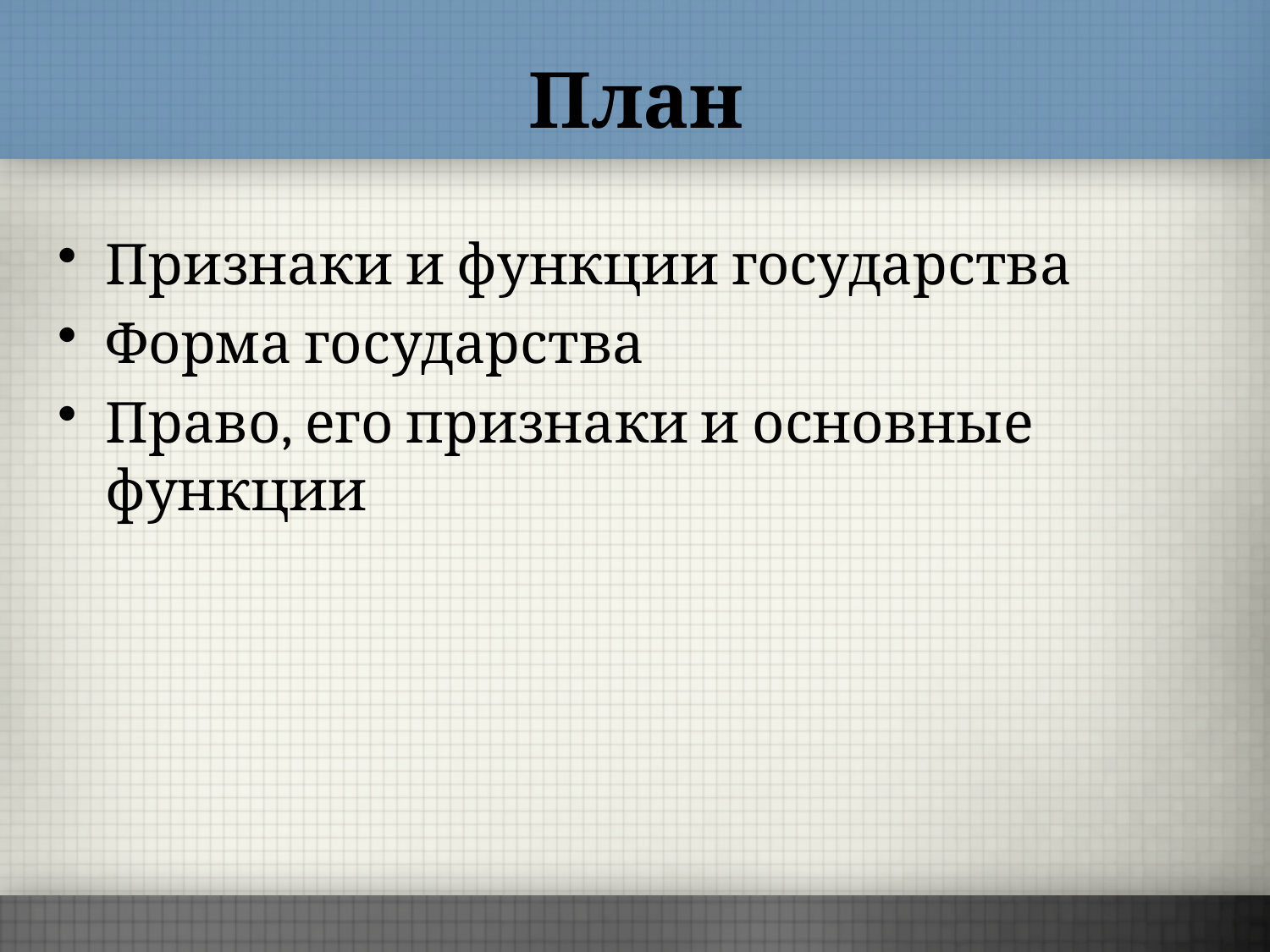

# План
Признаки и функции государства
Форма государства
Право, его признаки и основные функции